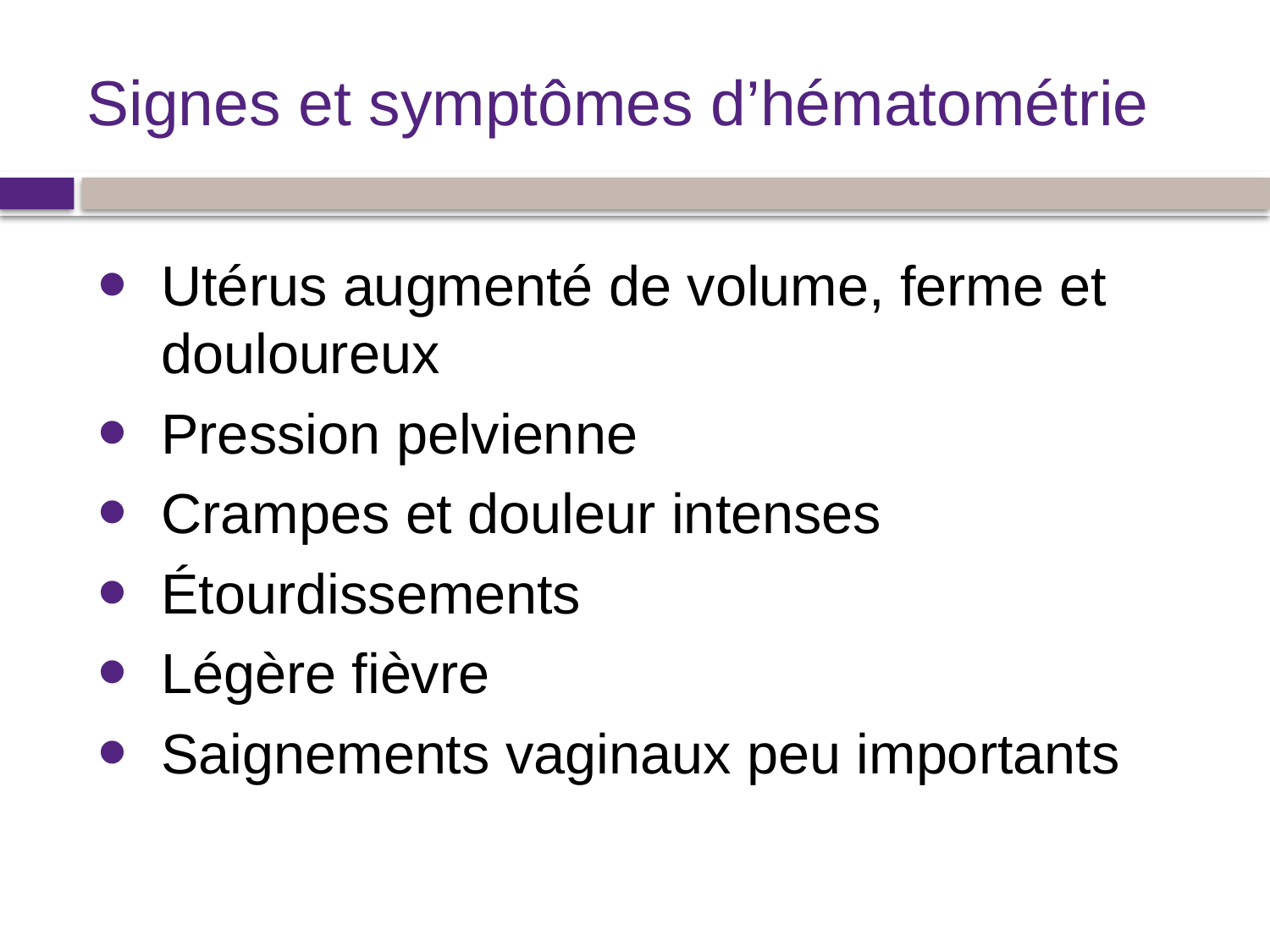

# Signes et symptômes d’hématométrie
Utérus augmenté de volume, ferme et douloureux
Pression pelvienne
Crampes et douleur intenses
Étourdissements
Légère fièvre
Saignements vaginaux peu importants